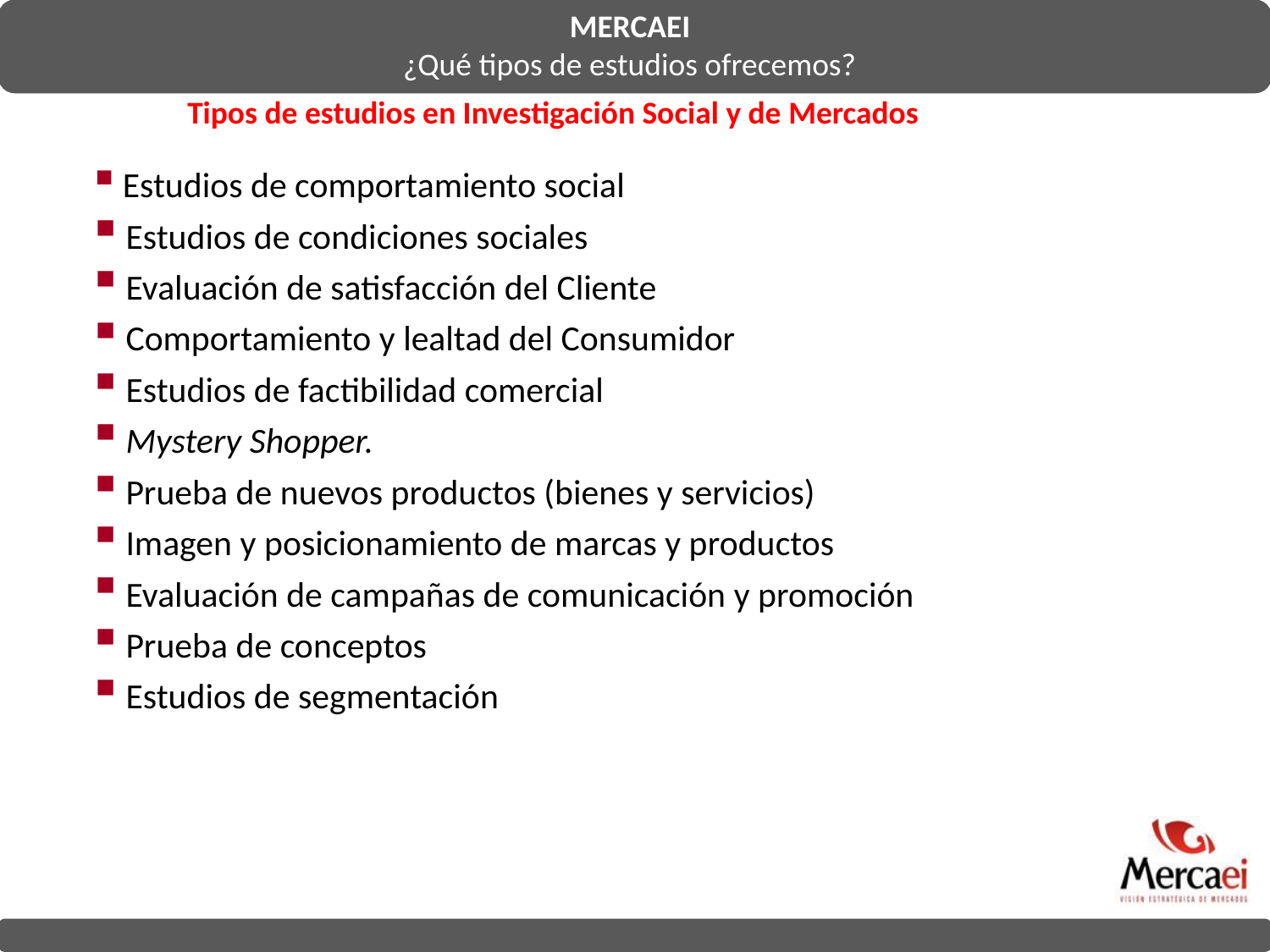

MERCAEI
¿Qué tipos de estudios ofrecemos?
Tipos de estudios en Investigación Social y de Mercados
 Estudios de comportamiento social
 Estudios de condiciones sociales
 Evaluación de satisfacción del Cliente
 Comportamiento y lealtad del Consumidor
 Estudios de factibilidad comercial
 Mystery Shopper.
 Prueba de nuevos productos (bienes y servicios)
 Imagen y posicionamiento de marcas y productos
 Evaluación de campañas de comunicación y promoción
 Prueba de conceptos
 Estudios de segmentación